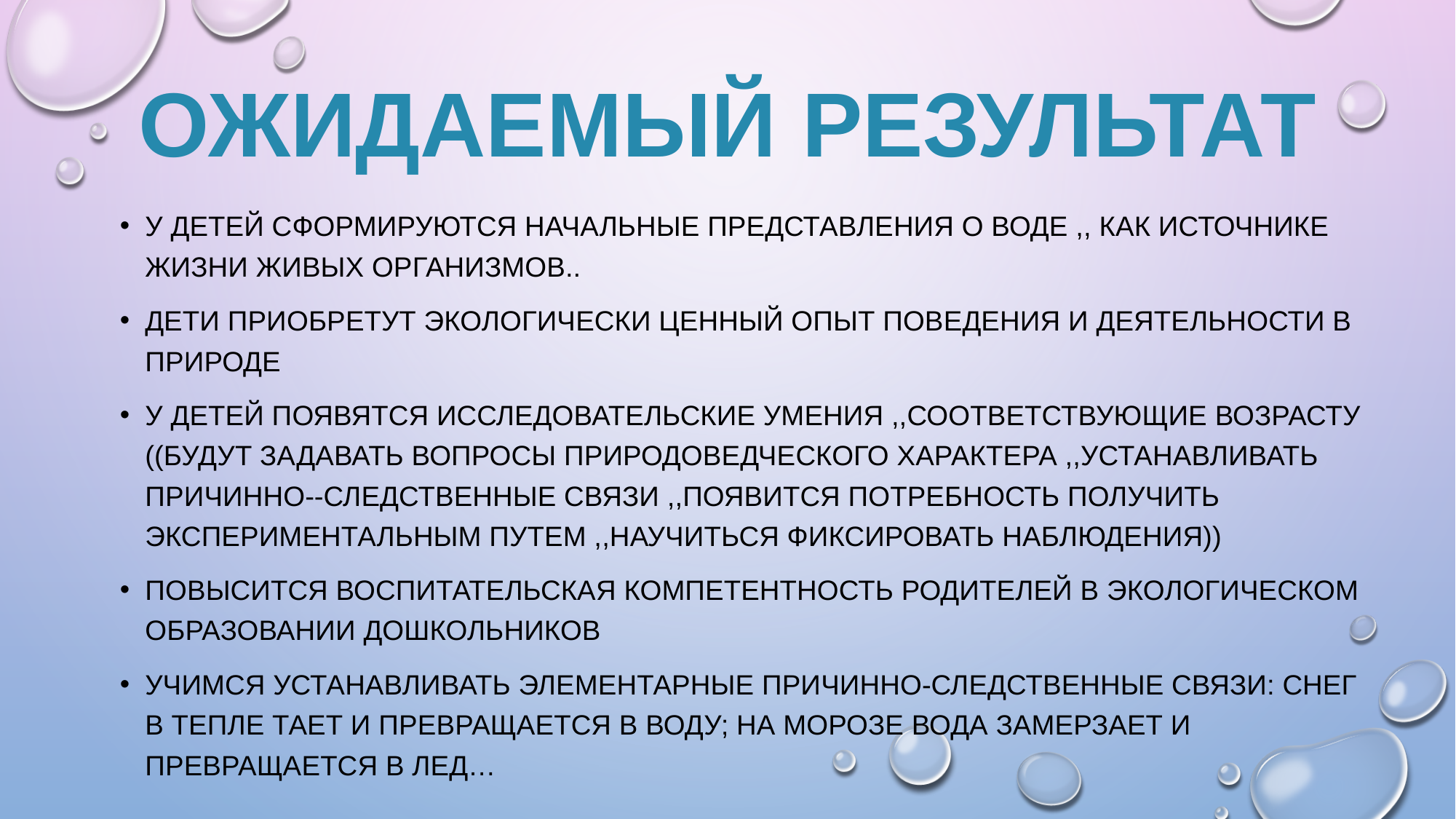

# ОЖИДАЕМЫЙ РЕЗУЛЬТАТ
У детей сформируются начальные представления о воде ,, как источнике жизни живых организмов..
Дети приобретут экологически ценный опыт поведения и деятельности в природе
У детей появятся исследовательские умения ,,соответствующие возрасту ((будут задавать вопросы природоведческого характера ,,устанавливать причинно--следственные связи ,,появится потребность получить экспериментальным путем ,,научиться фиксировать наблюдения))
Повысится воспитательская компетентность родителей в экологическом образовании дошкольников
Учимся устанавливать элементарные причинно-следственные связи: снег в тепле тает и превращается в воду; на морозе вода замерзает и превращается в лед…